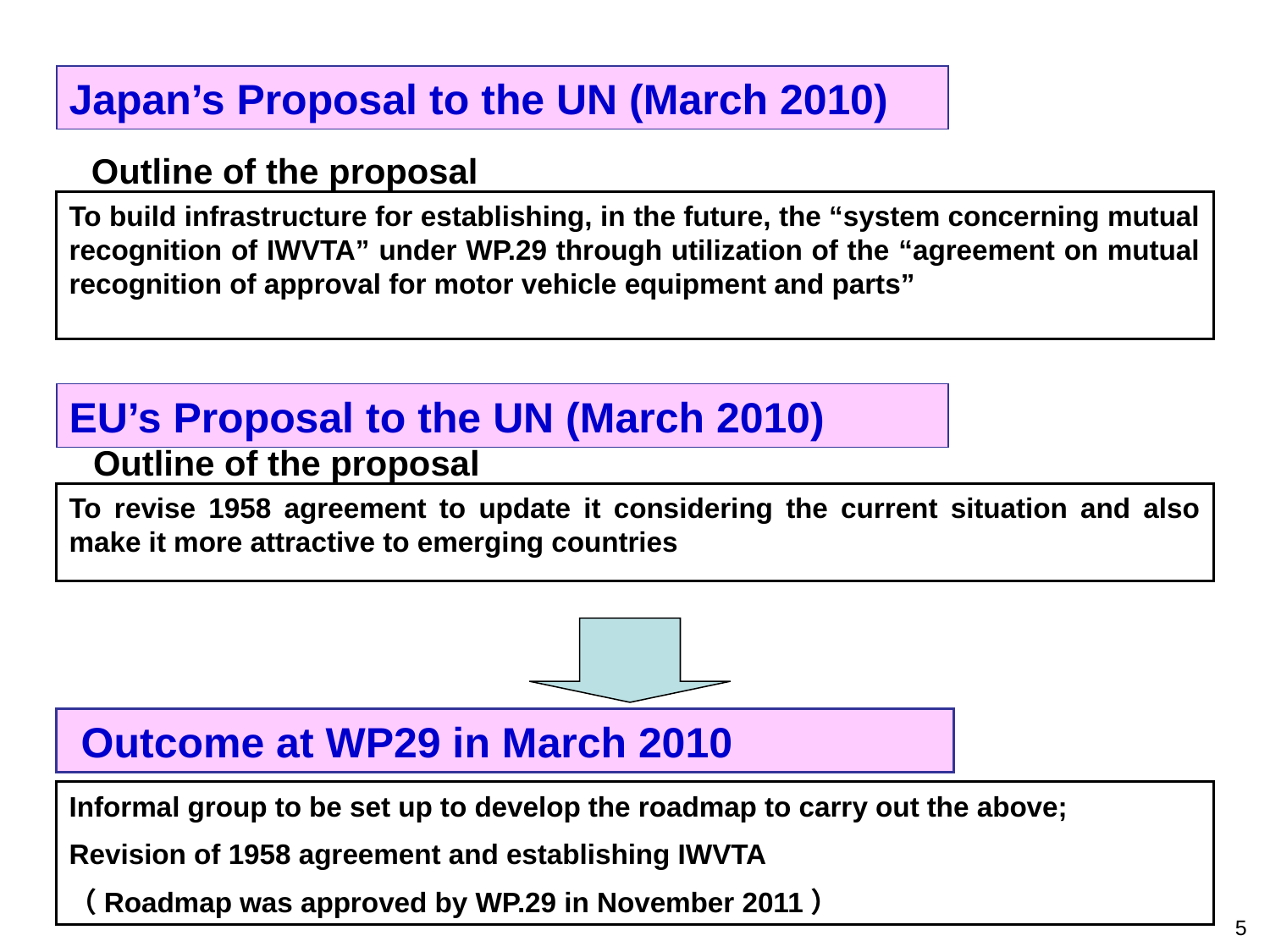

Japan’s Proposal to the UN (March 2010)
Outline of the proposal
To build infrastructure for establishing, in the future, the “system concerning mutual recognition of IWVTA” under WP.29 through utilization of the “agreement on mutual recognition of approval for motor vehicle equipment and parts”
EU’s Proposal to the UN (March 2010)
Outline of the proposal
To revise 1958 agreement to update it considering the current situation and also make it more attractive to emerging countries

 Outcome at WP29 in March 2010
Informal group to be set up to develop the roadmap to carry out the above;
Revision of 1958 agreement and establishing IWVTA
（Roadmap was approved by WP.29 in November 2011）
5